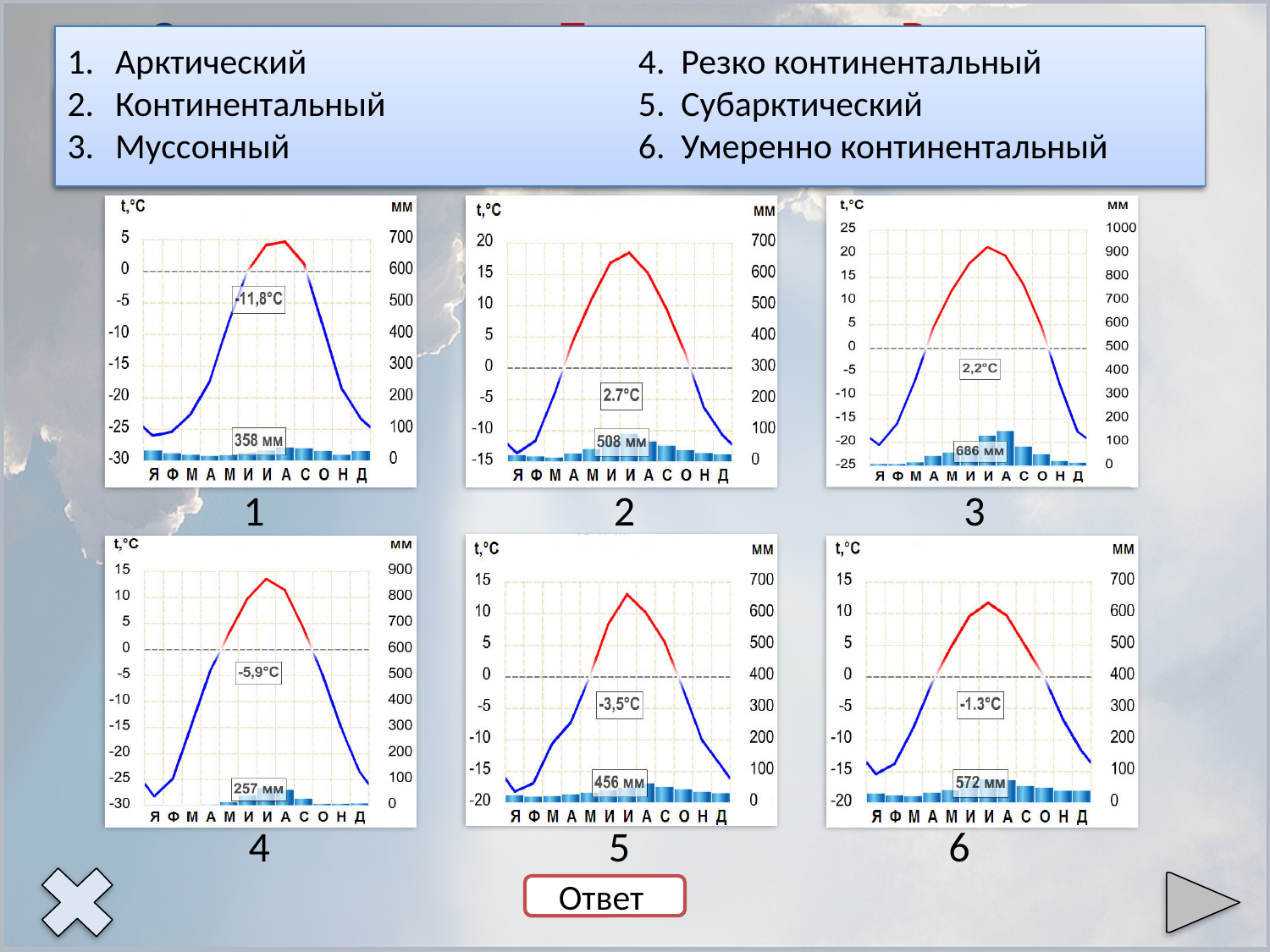

Задания  по теме «Типы климатов России»
Арктический
Континентальный
Муссонный

 4.  Резко континентальный
 5.  Субарктический
 6.  Умеренно континентальный

         Задание 1.
Используя климатические диаграммы, определите тип климата.
1
2
3
4
5
6

Ответ